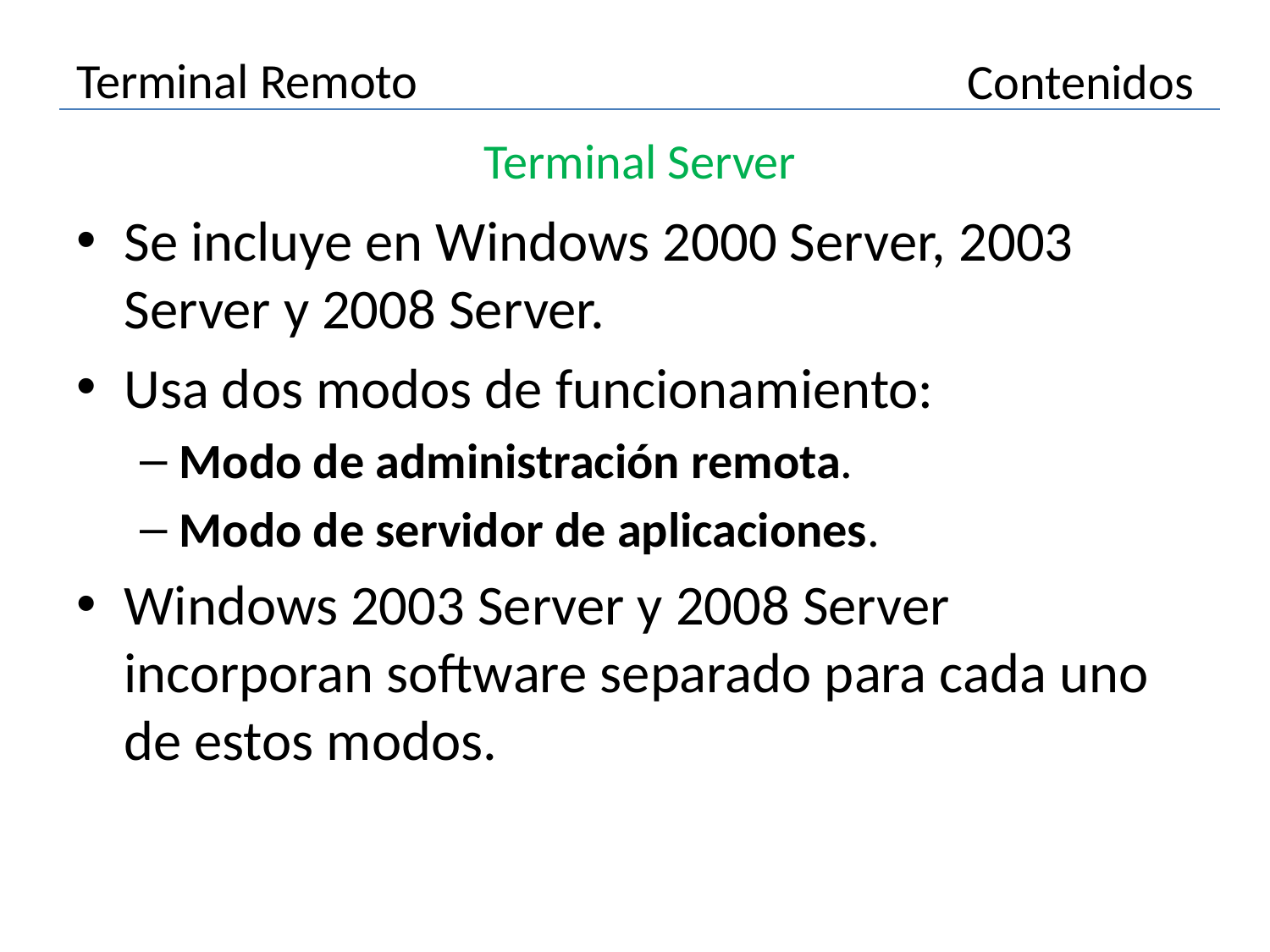

# Terminal Remoto
Contenidos
Terminal Server
Se incluye en Windows 2000 Server, 2003 Server y 2008 Server.
Usa dos modos de funcionamiento:
Modo de administración remota.
Modo de servidor de aplicaciones.
Windows 2003 Server y 2008 Server incorporan software separado para cada uno de estos modos.